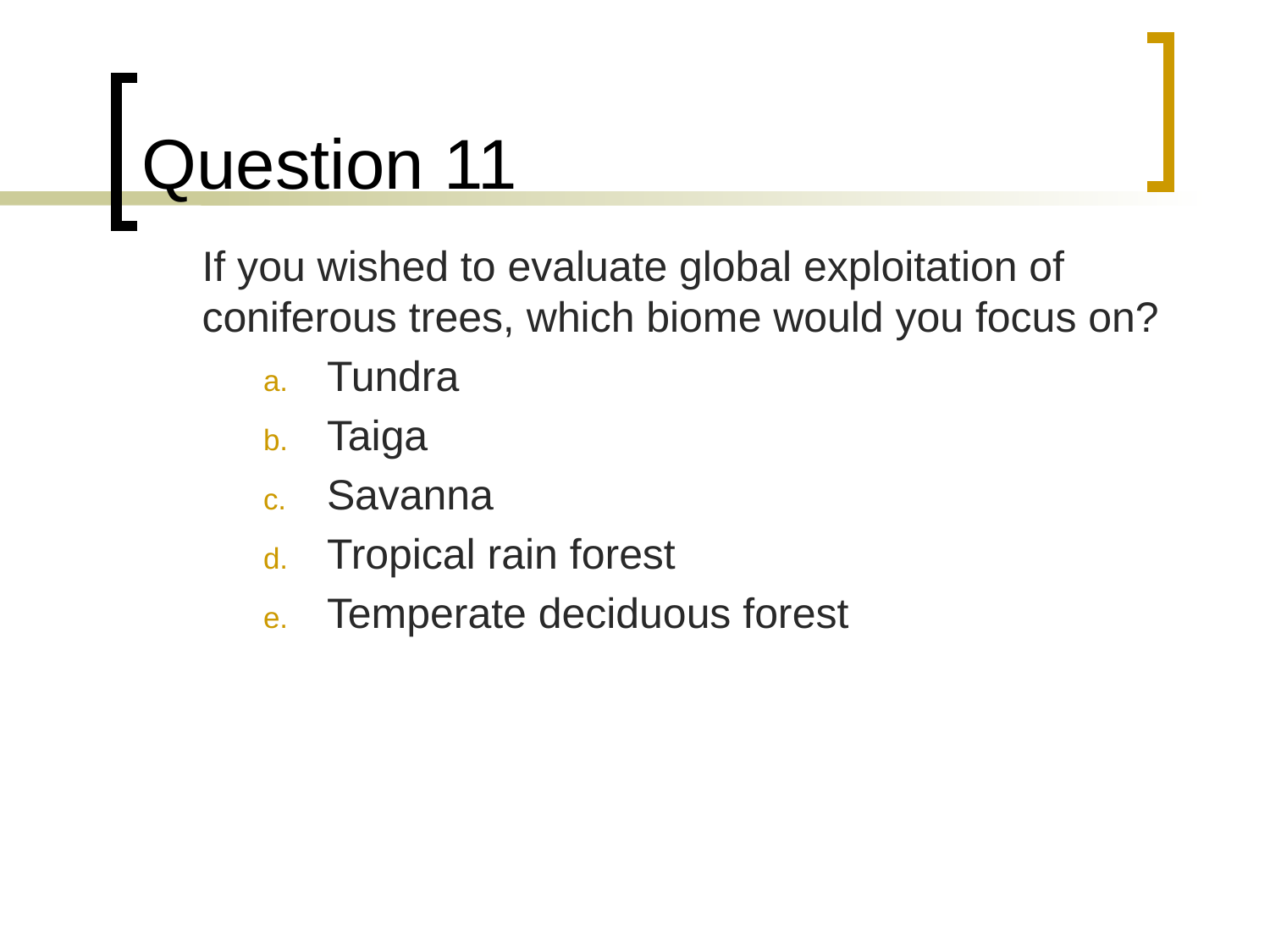

# Question 11
	If you wished to evaluate global exploitation of coniferous trees, which biome would you focus on?
Tundra
Taiga
Savanna
Tropical rain forest
Temperate deciduous forest